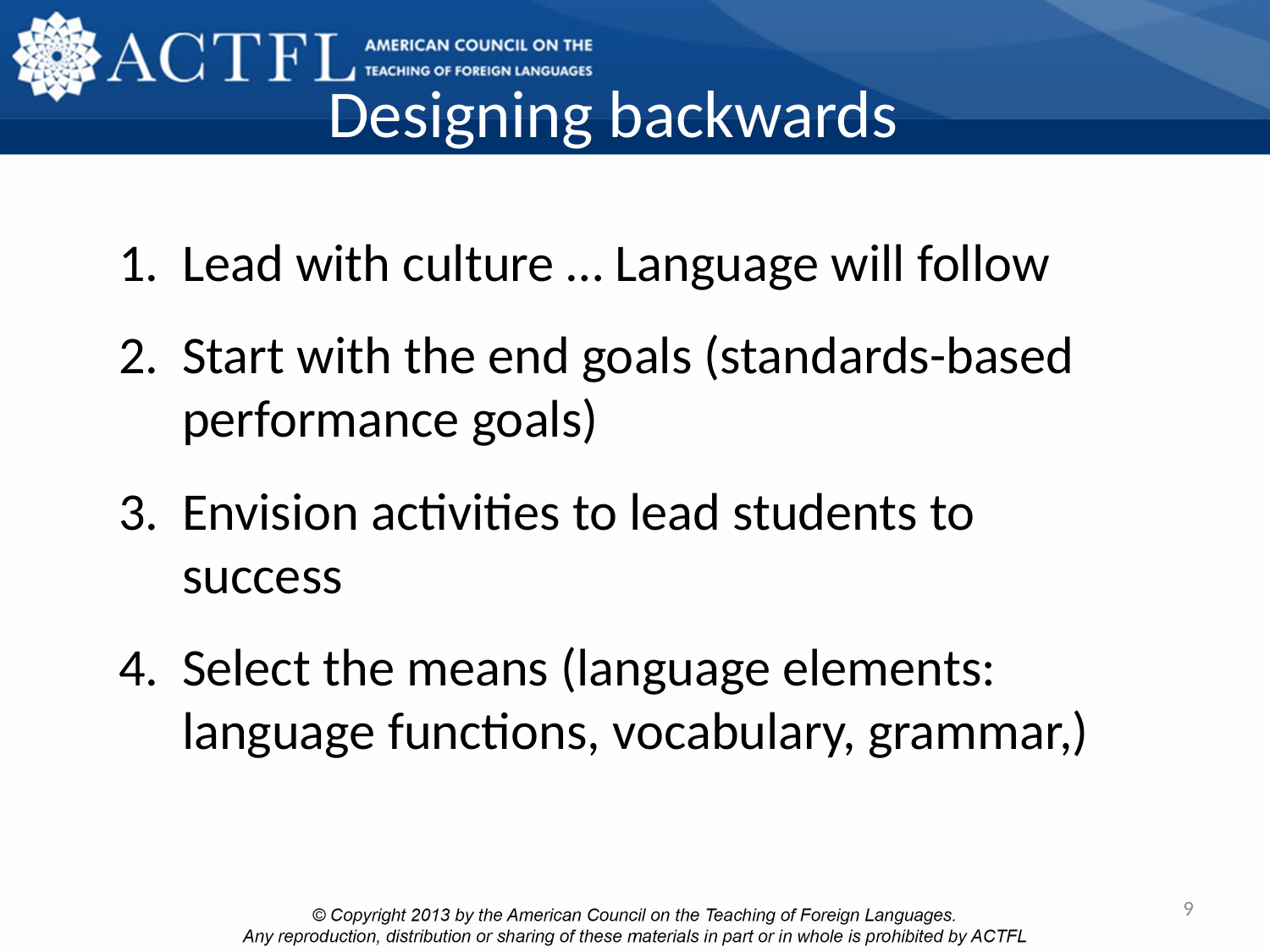

# Designing backwards
Lead with culture … Language will follow
Start with the end goals (standards-based performance goals)
Envision activities to lead students to success
Select the means (language elements:  language functions, vocabulary, grammar,)
9